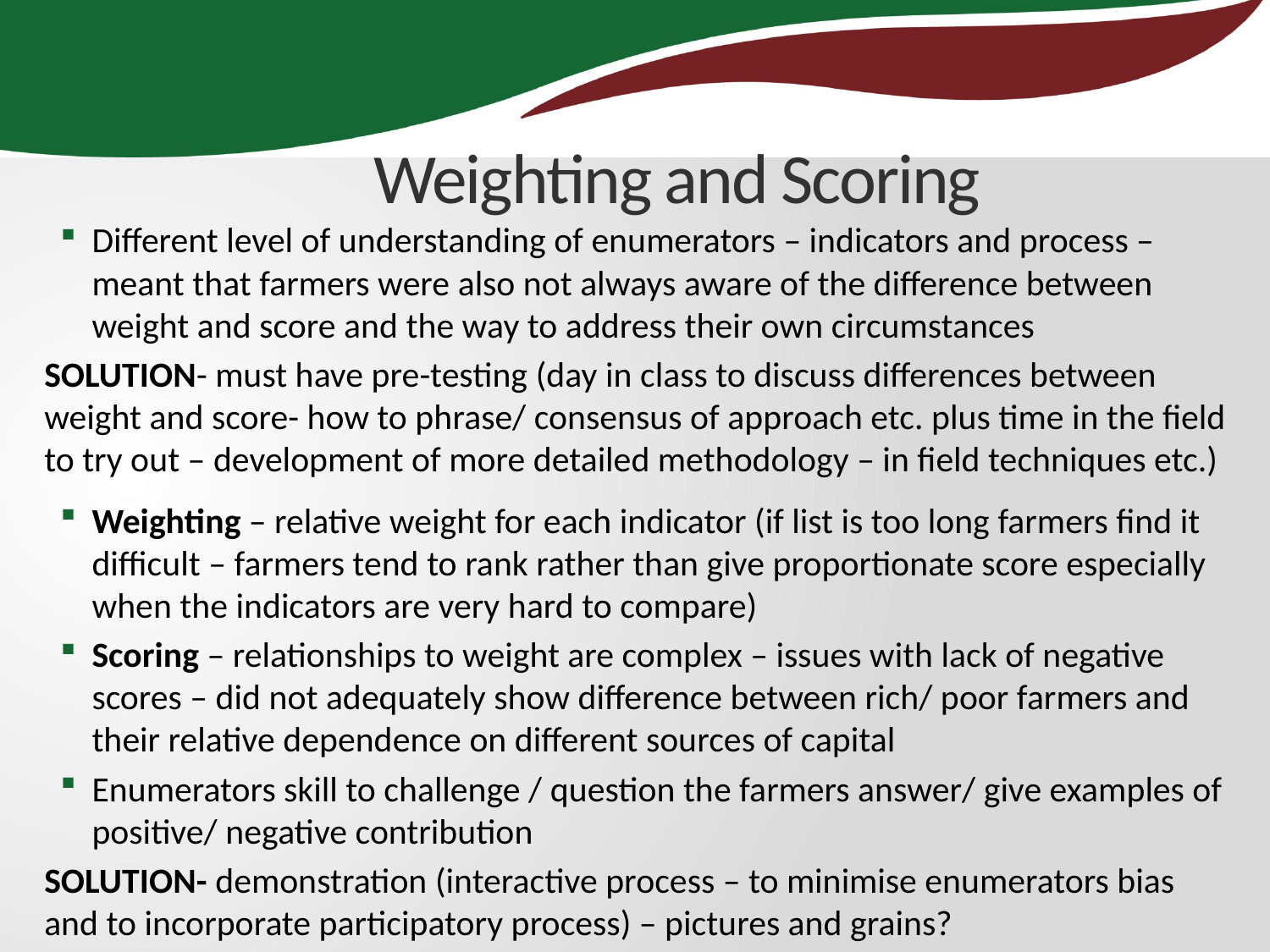

# Weighting and Scoring
Different level of understanding of enumerators – indicators and process – meant that farmers were also not always aware of the difference between weight and score and the way to address their own circumstances
SOLUTION- must have pre-testing (day in class to discuss differences between weight and score- how to phrase/ consensus of approach etc. plus time in the field to try out – development of more detailed methodology – in field techniques etc.)

Weighting – relative weight for each indicator (if list is too long farmers find it difficult – farmers tend to rank rather than give proportionate score especially when the indicators are very hard to compare)
Scoring – relationships to weight are complex – issues with lack of negative scores – did not adequately show difference between rich/ poor farmers and their relative dependence on different sources of capital
Enumerators skill to challenge / question the farmers answer/ give examples of positive/ negative contribution
SOLUTION- demonstration (interactive process – to minimise enumerators bias and to incorporate participatory process) – pictures and grains?